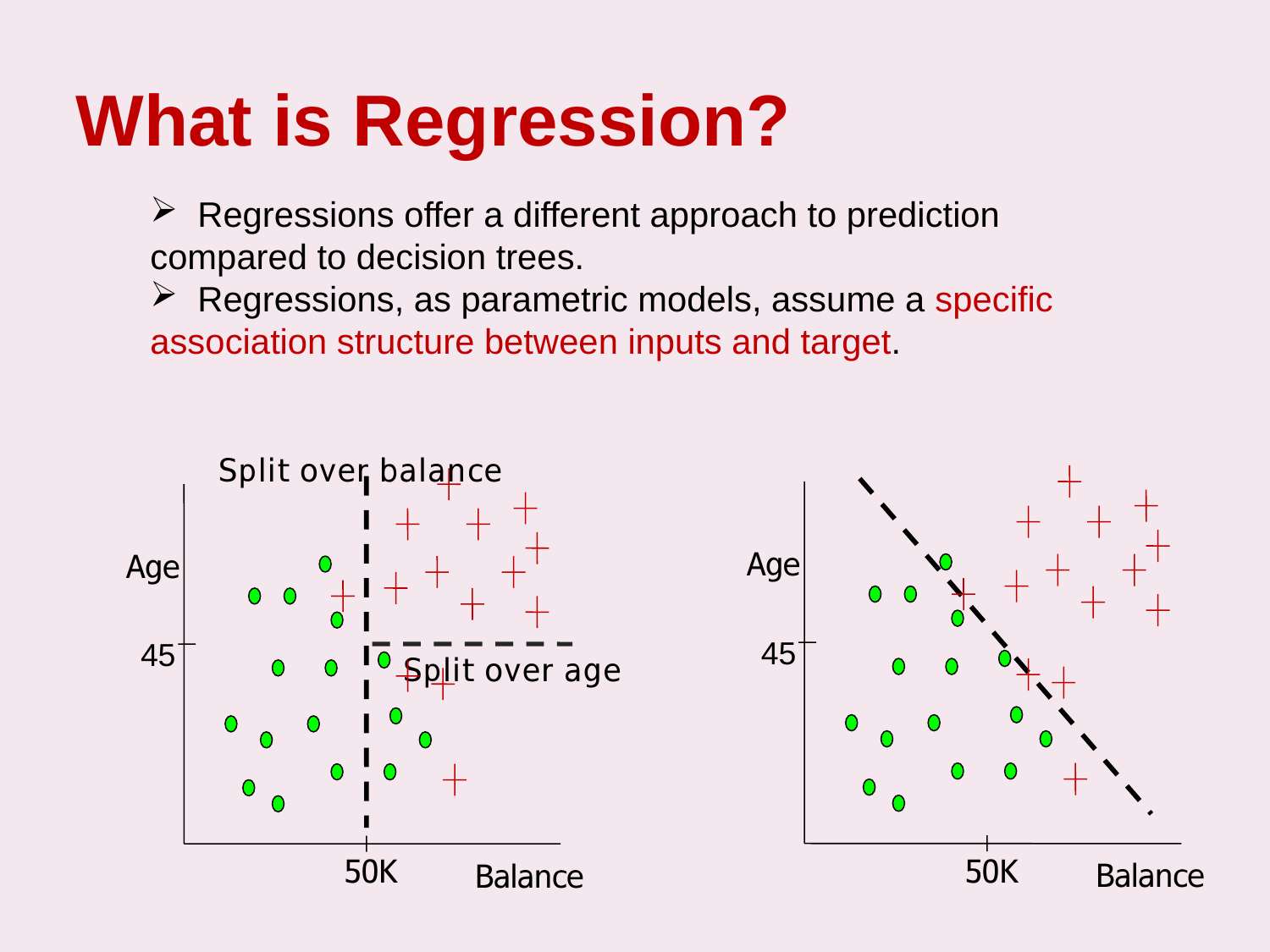

# What is Regression?
  Regressions offer a different approach to prediction compared to decision trees.
  Regressions, as parametric models, assume a specific association structure between inputs and target.
Split over balance

Age

45

Split over age

50K

Balance

Age

45

50K

Balance